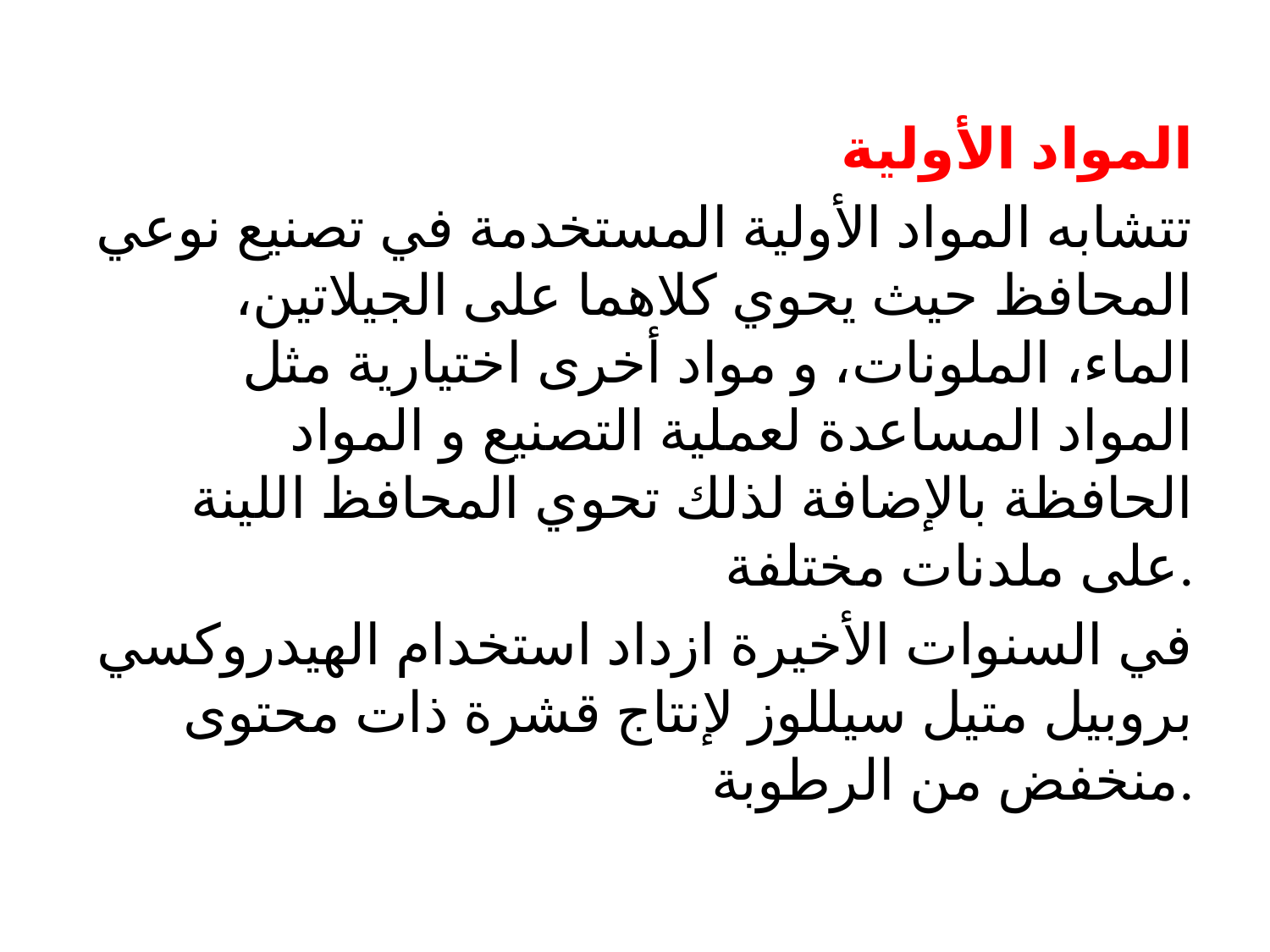

المواد الأولية
تتشابه المواد الأولية المستخدمة في تصنيع نوعي المحافظ حيث يحوي كلاهما على الجيلاتين، الماء، الملونات، و مواد أخرى اختيارية مثل المواد المساعدة لعملية التصنيع و المواد الحافظة بالإضافة لذلك تحوي المحافظ اللينة على ملدنات مختلفة.
في السنوات الأخيرة ازداد استخدام الهيدروكسي بروبيل متيل سيللوز لإنتاج قشرة ذات محتوى منخفض من الرطوبة.